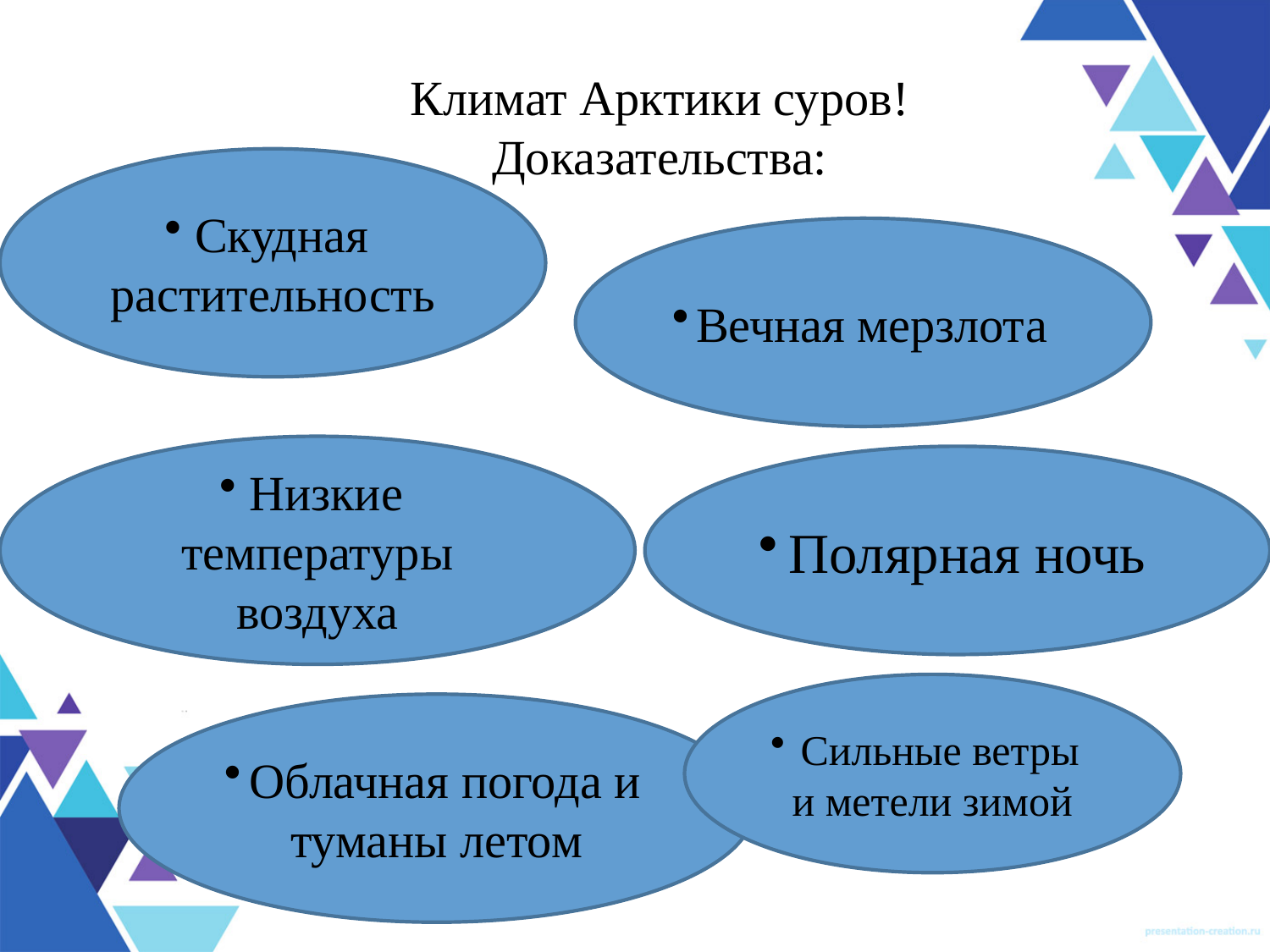

Климат Арктики суров!
Доказательства:
Скудная растительность
Вечная мерзлота
Низкие температуры воздуха
Полярная ночь
Сильные ветры и метели зимой
Облачная погода и туманы летом